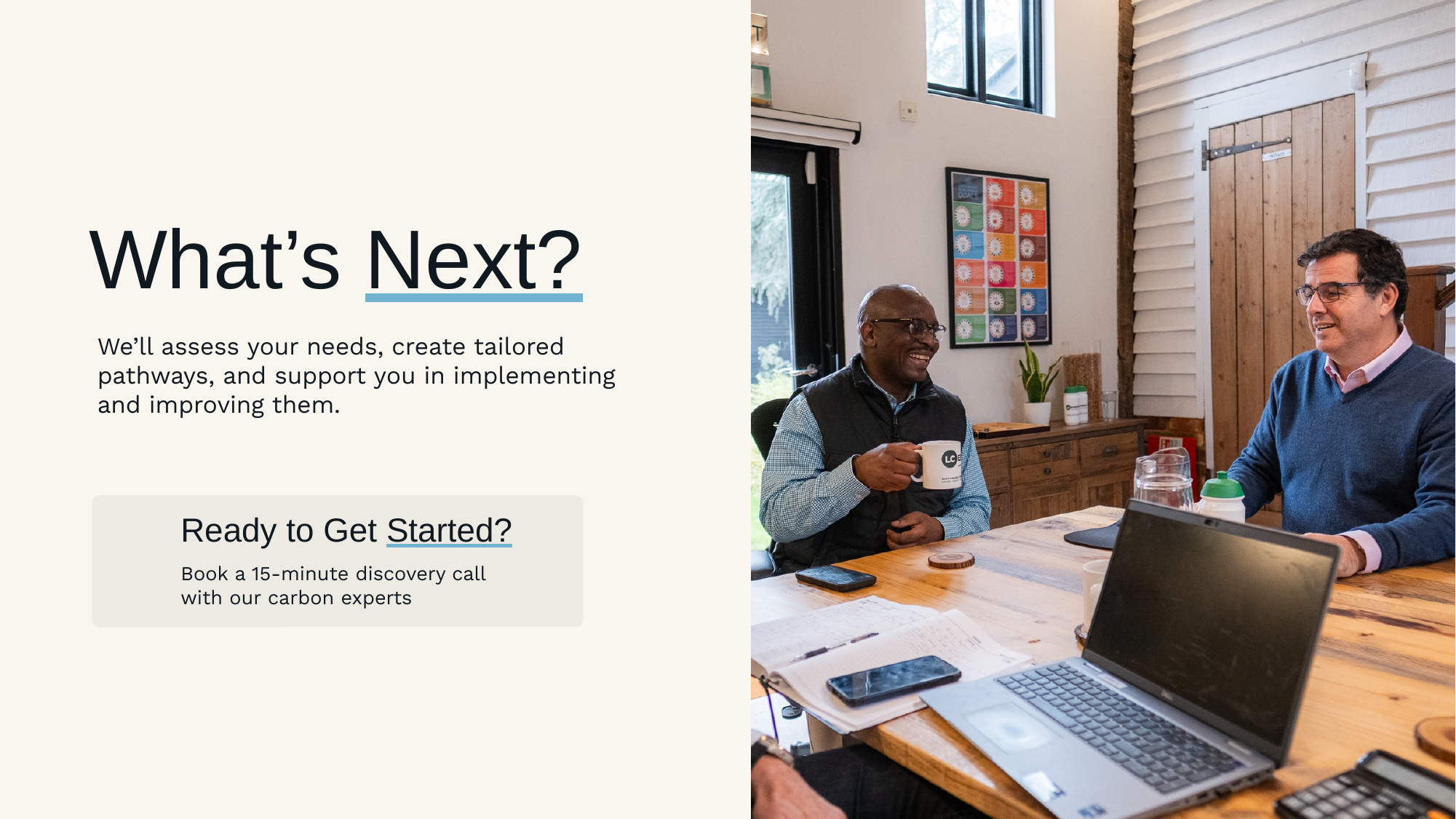

We’ll assess your needs, create tailored pathways, and support you in implementing
and improving them.

Ready to Get Started?
Book a 15-minute discovery call
with our carbon experts